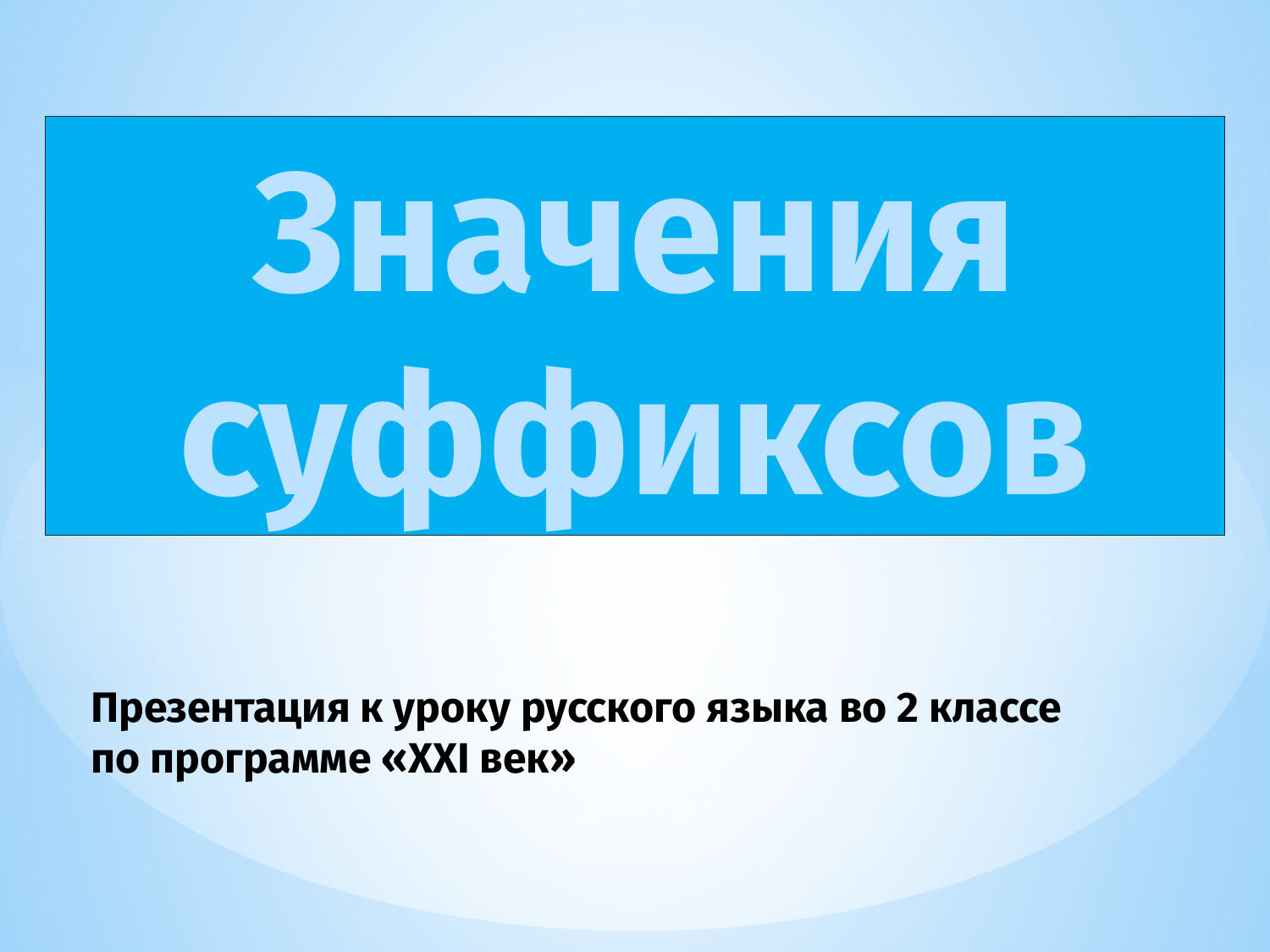

Значения суффиксов
# Презентация к уроку русского языка во 2 классе по программе «XXI век»